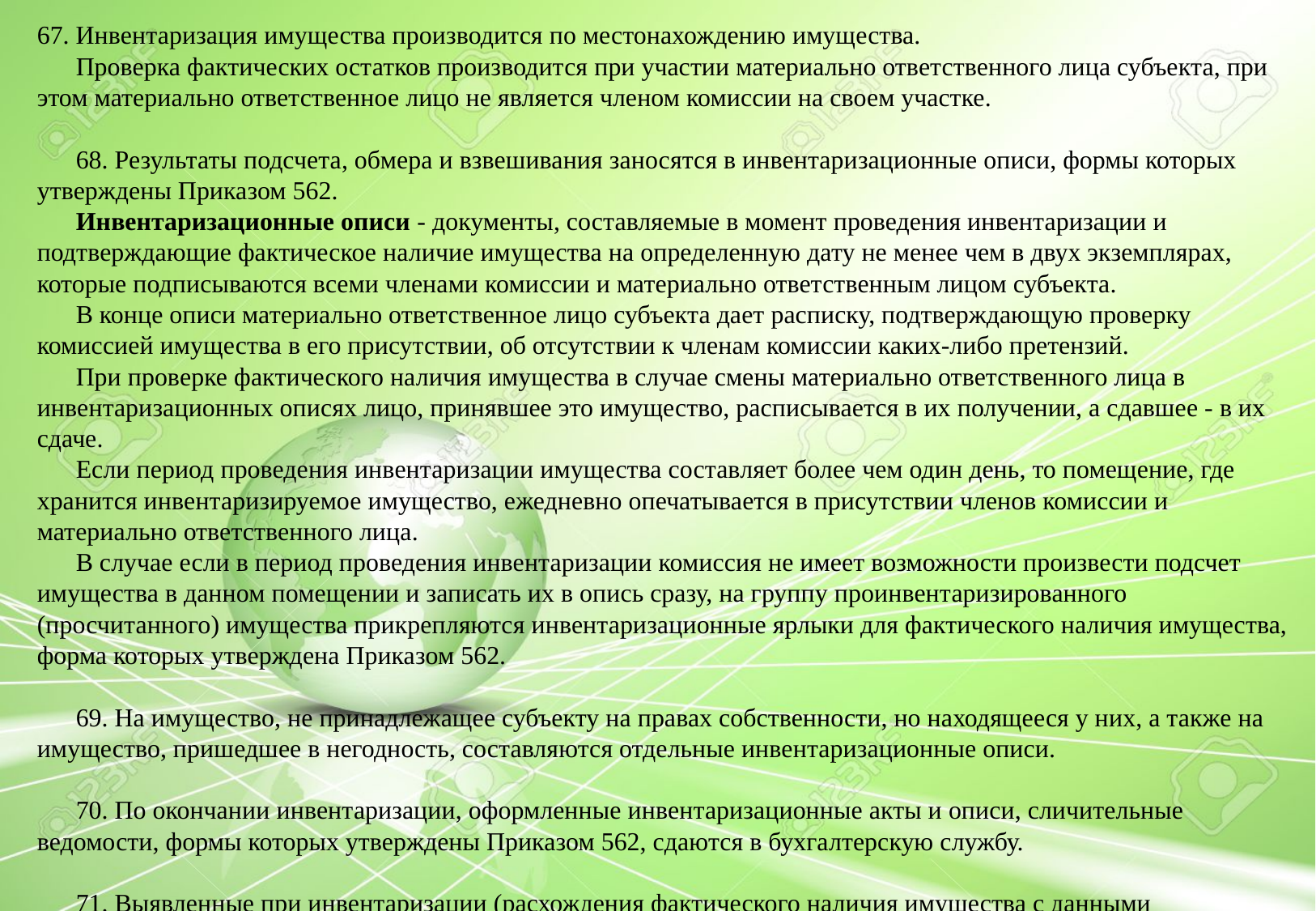

67. Инвентаризация имущества производится по местонахождению имущества.
      Проверка фактических остатков производится при участии материально ответственного лица субъекта, при этом материально ответственное лицо не является членом комиссии на своем участке.

      68. Результаты подсчета, обмера и взвешивания заносятся в инвентаризационные описи, формы которых утверждены Приказом 562.
      Инвентаризационные описи - документы, составляемые в момент проведения инвентаризации и подтверждающие фактическое наличие имущества на определенную дату не менее чем в двух экземплярах, которые подписываются всеми членами комиссии и материально ответственным лицом субъекта.
      В конце описи материально ответственное лицо субъекта дает расписку, подтверждающую проверку комиссией имущества в его присутствии, об отсутствии к членам комиссии каких-либо претензий.
      При проверке фактического наличия имущества в случае смены материально ответственного лица в инвентаризационных описях лицо, принявшее это имущество, расписывается в их получении, а сдавшее - в их сдаче.
      Если период проведения инвентаризации имущества составляет более чем один день, то помещение, где хранится инвентаризируемое имущество, ежедневно опечатывается в присутствии членов комиссии и материально ответственного лица.
      В случае если в период проведения инвентаризации комиссия не имеет возможности произвести подсчет имущества в данном помещении и записать их в опись сразу, на группу проинвентаризированного (просчитанного) имущества прикрепляются инвентаризационные ярлыки для фактического наличия имущества, форма которых утверждена Приказом 562.

      69. На имущество, не принадлежащее субъекту на правах собственности, но находящееся у них, а также на имущество, пришедшее в негодность, составляются отдельные инвентаризационные описи.

      70. По окончании инвентаризации, оформленные инвентаризационные акты и описи, сличительные ведомости, формы которых утверждены Приказом 562, сдаются в бухгалтерскую службу.

      71. Выявленные при инвентаризации (расхождения фактического наличия имущества с данными бухгалтерского учета) излишки признаются доходом и подлежат оприходованию, недостачи признаются расходом или, в случае установления виновного лица, его задолженностью.

      Нормы естественной убыли применяются лишь в случаях выявления фактических недостач.

      Недостача и порча запасов сверх норм естественной убыли при наличии виновных лиц возмещается виновными лицами.

      71-1. Взаимный зачет излишков и недостач в результате пересортицы допущен только в виде исключения за один и тот же проверяемый период у одного и того же проверяемого лица, в отношении запасов одного и того же наименования и в тождественных количествах.

      О допущенной пересортице материально ответственные лица представляют подробные объяснения комиссии.